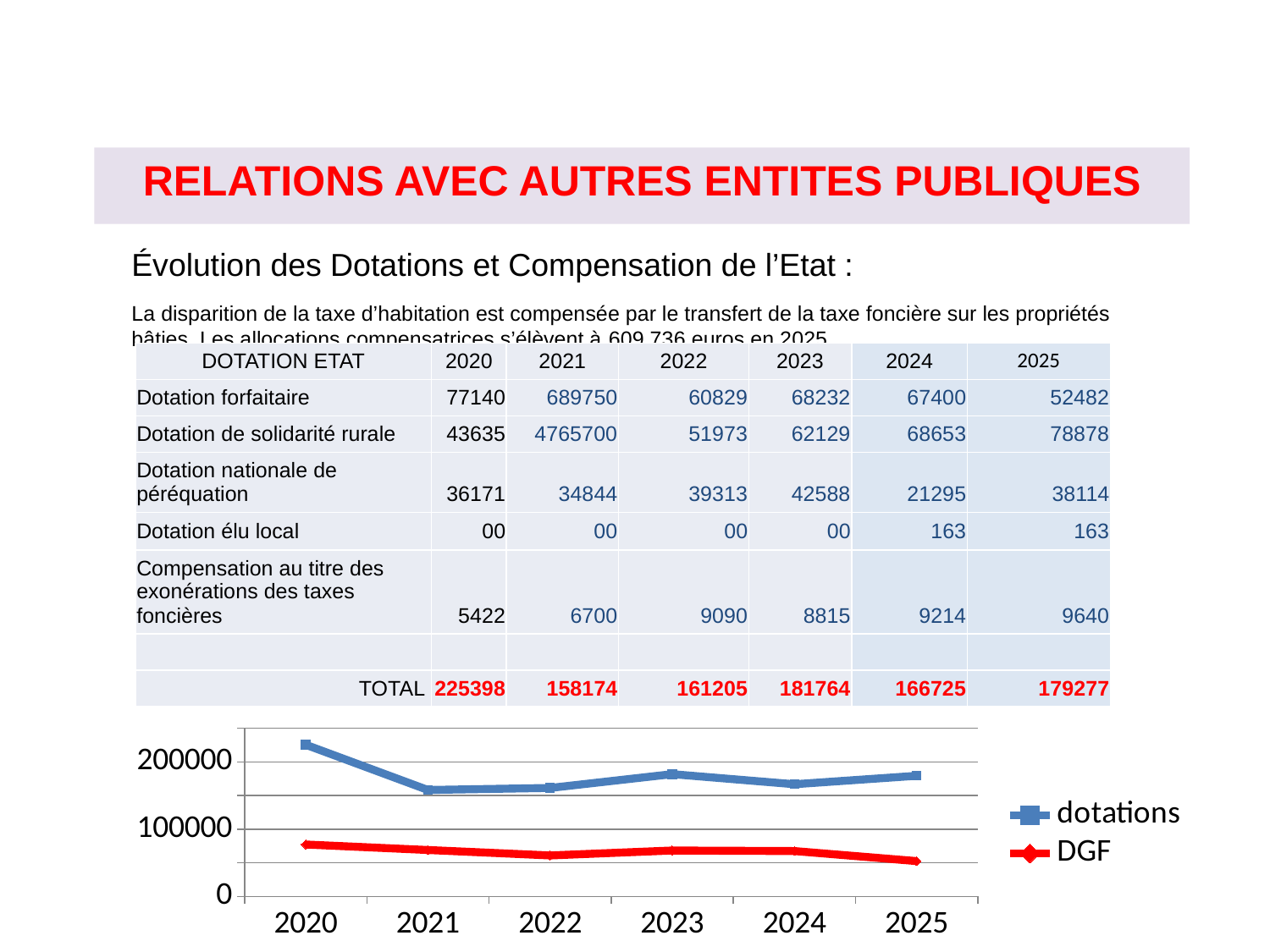

# RELATIONS AVEC AUTRES ENTITES PUBLIQUES
Évolution des Dotations et Compensation de l’Etat :
La disparition de la taxe d’habitation est compensée par le transfert de la taxe foncière sur les propriétés bâties, Les allocations compensatrices s’élèvent à 609 736 euros en 2025
| DOTATION ETAT | 2020 | 2021 | 2022 | 2023 | 2024 | 2025 |
| --- | --- | --- | --- | --- | --- | --- |
| Dotation forfaitaire | 77140 | 689750 | 60829 | 68232 | 67400 | 52482 |
| Dotation de solidarité rurale | 43635 | 4765700 | 51973 | 62129 | 68653 | 78878 |
| Dotation nationale de péréquation | 36171 | 34844 | 39313 | 42588 | 21295 | 38114 |
| Dotation élu local | 00 | 00 | 00 | 00 | 163 | 163 |
| Compensation au titre des exonérations des taxes foncières | 5422 | 6700 | 9090 | 8815 | 9214 | 9640 |
|  |  |  |  |  |  |  |
| TOTAL | 225398 | 158174 | 161205 | 181764 | 166725 | 179277 |

### Chart

| Category | dotations | DGF |
|---|---|---|
| 2020 | 225398.0 | 77140.0 |
| 2021 | 158174.0 | 68975.0 |
| 2022 | 161205.0 | 60829.0 |
| 2023 | 181764.0 | 68232.0 |
| 2024 | 166725.0 | 67400.0 |
| 2025 | 179277.0 | 52482.0 |